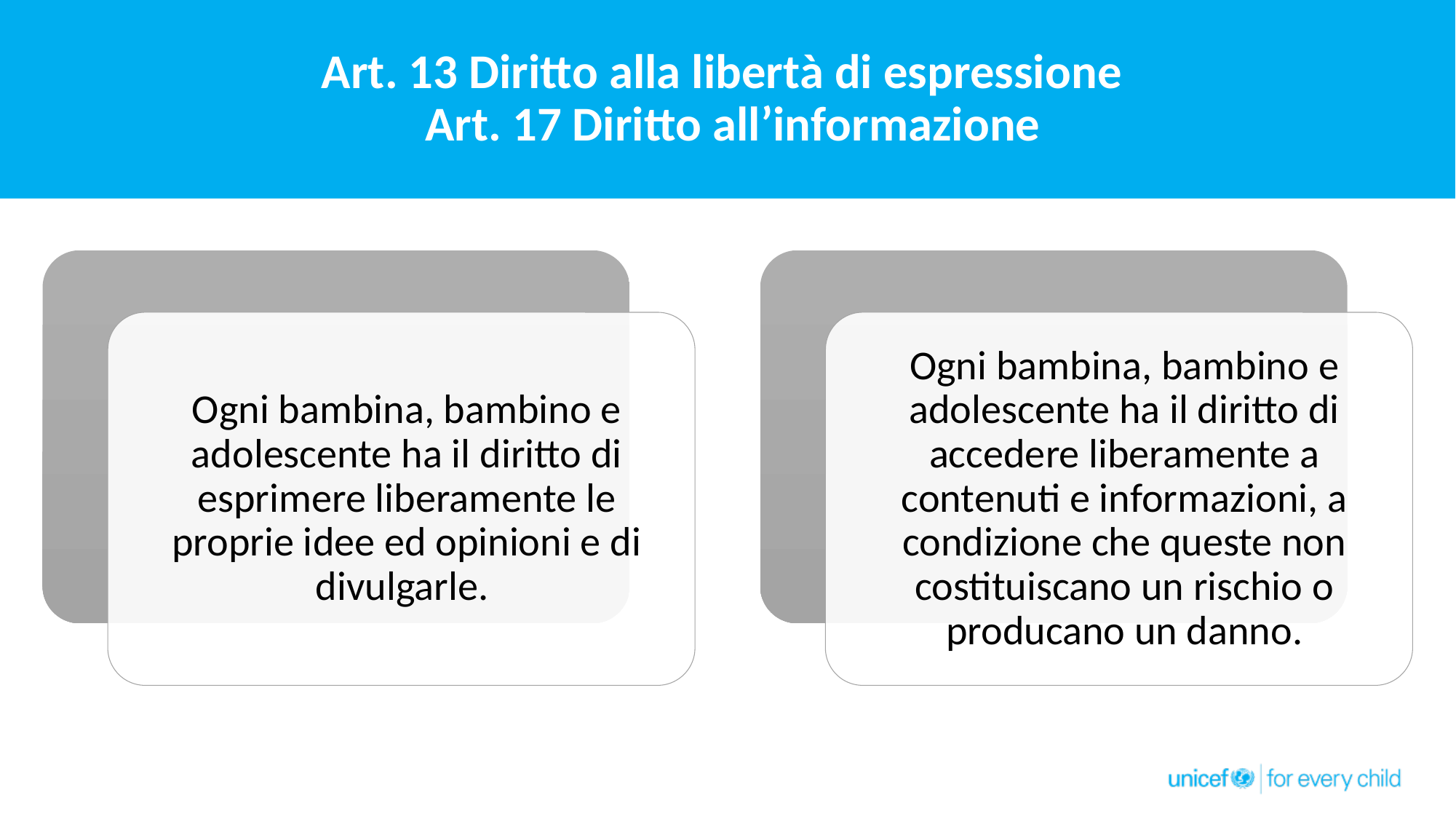

# Art. 13 Diritto alla libertà di espressione Art. 17 Diritto all’informazione
Ogni bambina, bambino e adolescente ha il diritto di esprimere liberamente le proprie idee ed opinioni e di divulgarle.
Ogni bambina, bambino e adolescente ha il diritto di accedere liberamente a contenuti e informazioni, a condizione che queste non costituiscano un rischio o producano un danno.